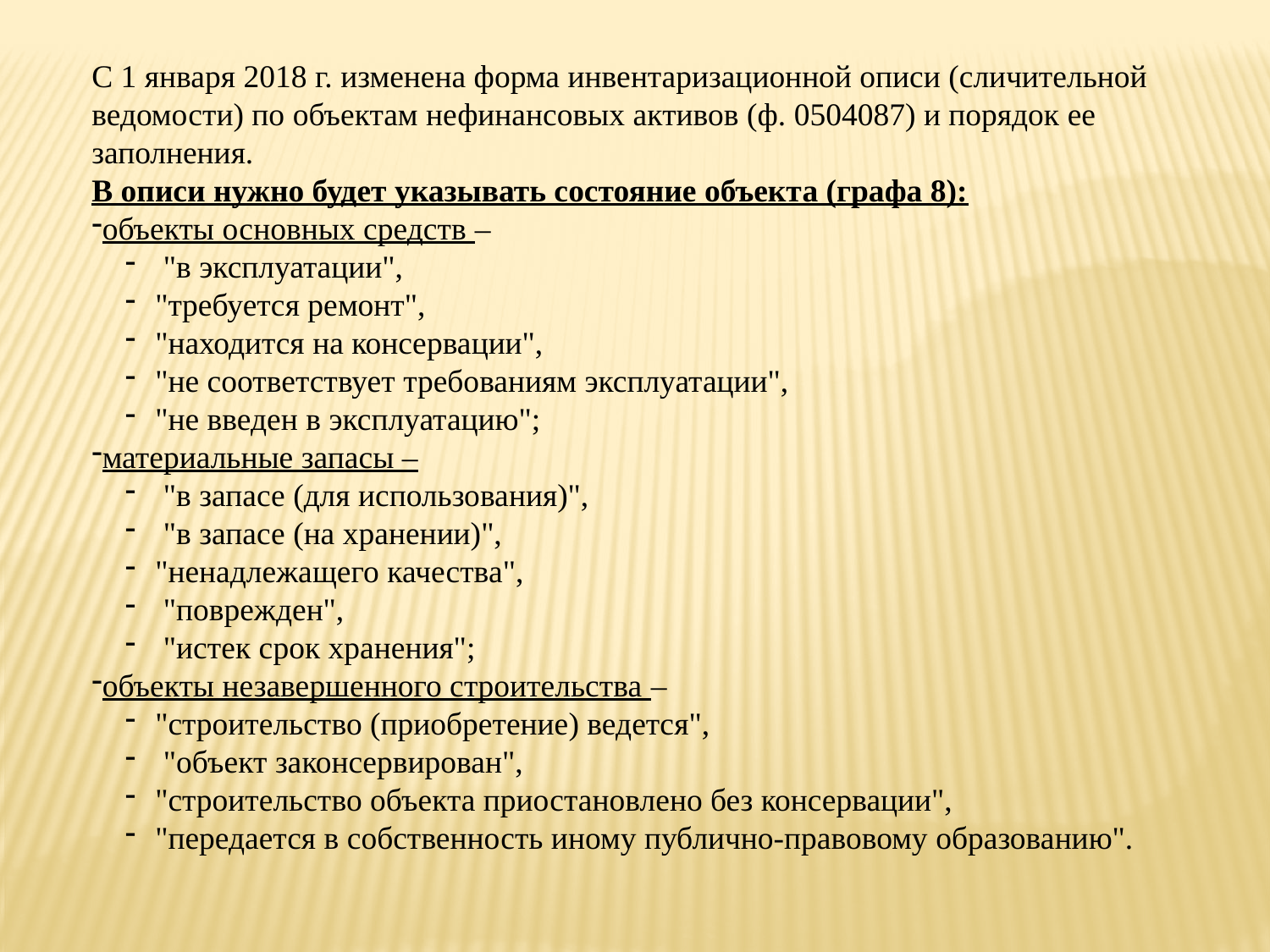

С 1 января 2018 г. изменена форма инвентаризационной описи (сличительной ведомости) по объектам нефинансовых активов (ф. 0504087) и порядок ее заполнения.
В описи нужно будет указывать состояние объекта (графа 8):
объекты основных средств –
 "в эксплуатации",
"требуется ремонт",
"находится на консервации",
"не соответствует требованиям эксплуатации",
"не введен в эксплуатацию";
материальные запасы –
 "в запасе (для использования)",
 "в запасе (на хранении)",
"ненадлежащего качества",
 "поврежден",
 "истек срок хранения";
объекты незавершенного строительства –
"строительство (приобретение) ведется",
 "объект законсервирован",
"строительство объекта приостановлено без консервации",
"передается в собственность иному публично-правовому образованию".